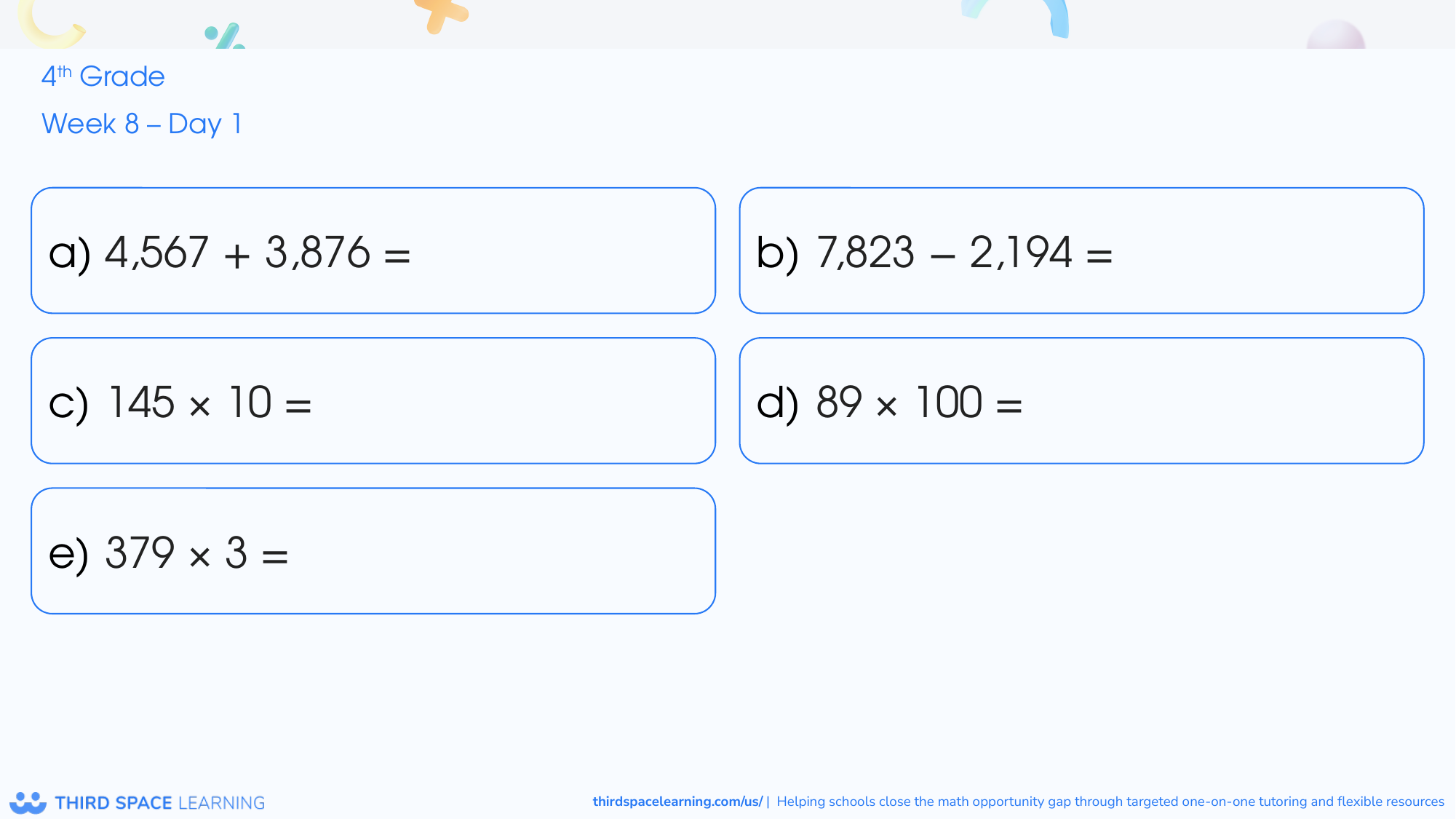

4th Grade
Week 8 – Day 1
4,567 + 3,876 =
7,823 − 2,194 =
145 × 10 =
89 × 100 =
379 × 3 =